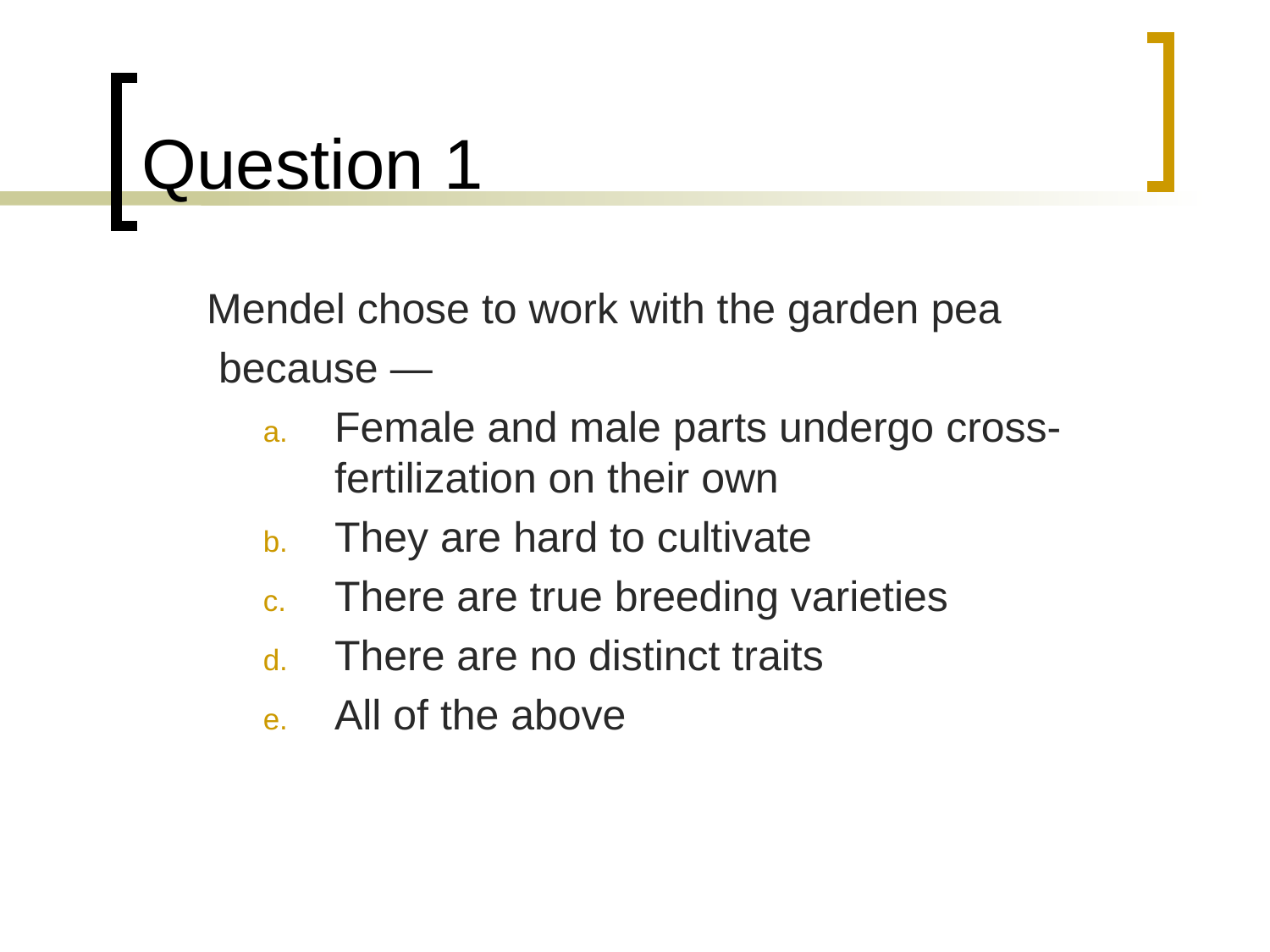

# Question 1
	Mendel chose to work with the garden pea
	 because —
Female and male parts undergo cross- fertilization on their own
They are hard to cultivate
There are true breeding varieties
There are no distinct traits
All of the above